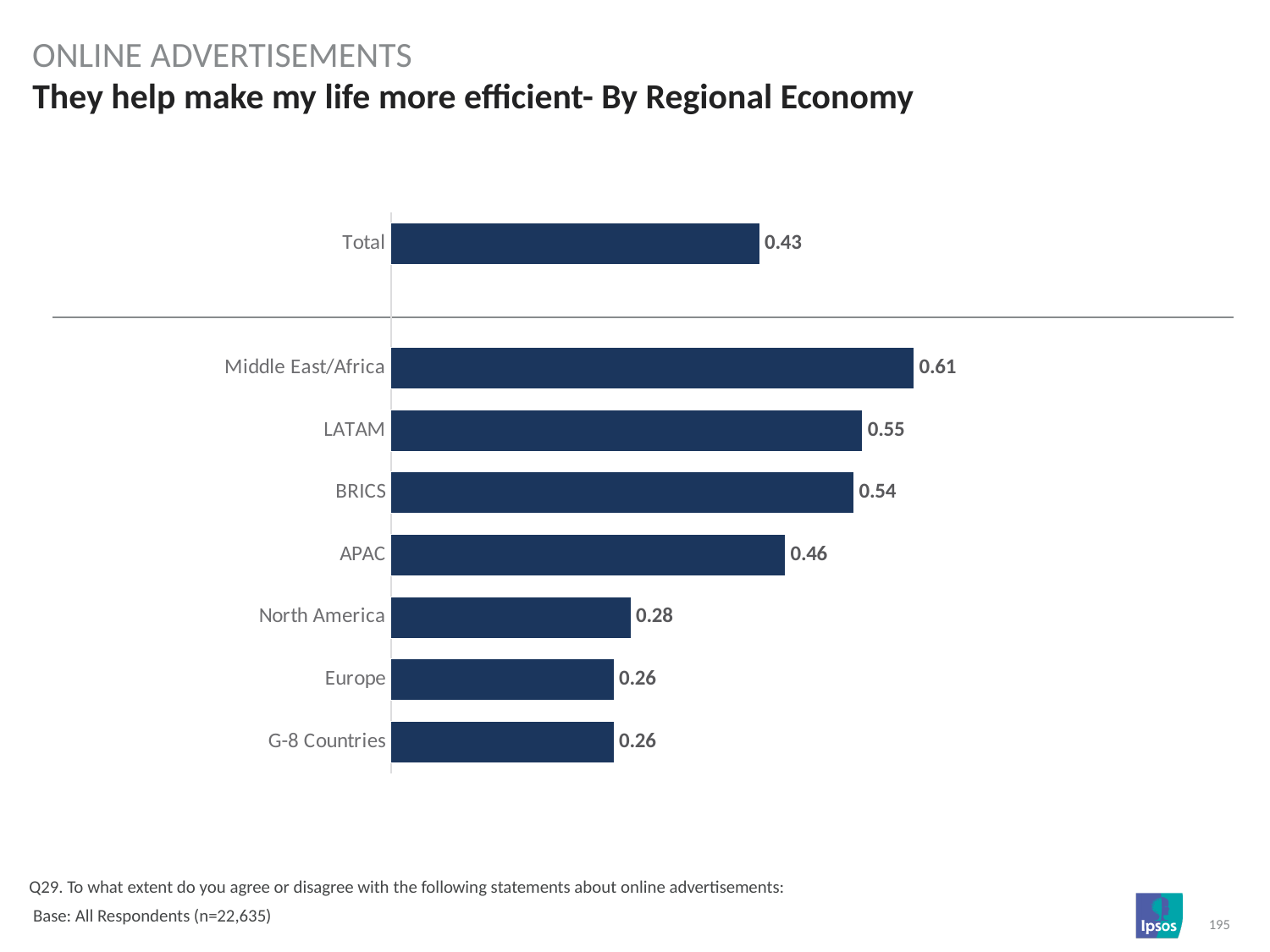

online advertisements
# They help make my life more efficient- By Regional Economy

### Chart

| Category | Column1 |
|---|---|
| Total | 0.43 |
|  | None |
| Middle East/Africa | 0.61 |
| LATAM | 0.55 |
| BRICS | 0.54 |
| APAC | 0.46 |
| North America | 0.28 |
| Europe | 0.26 |
| G-8 Countries | 0.26 |
Q29. To what extent do you agree or disagree with the following statements about online advertisements:
 Base: All Respondents (n=22,635)